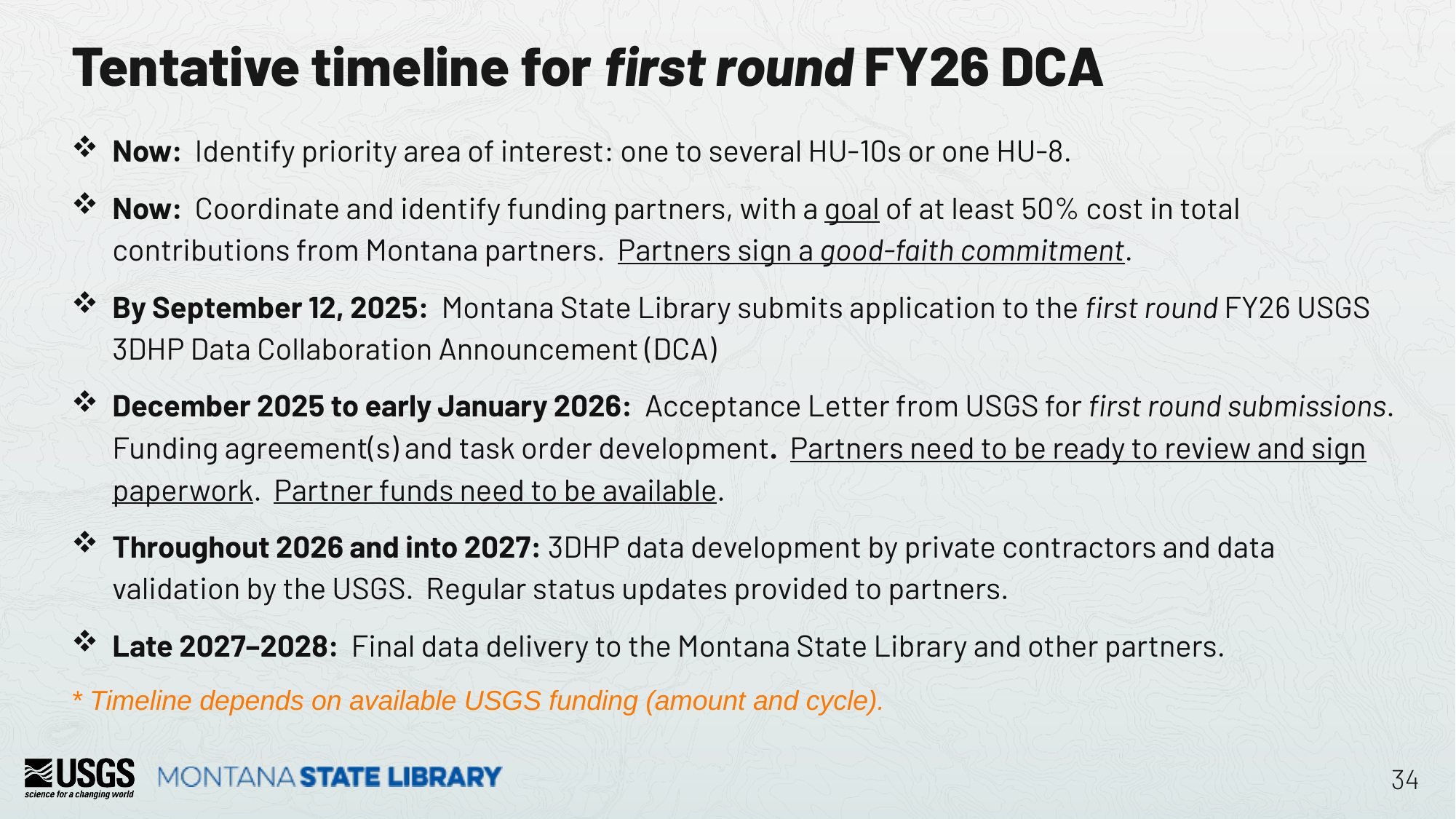

Tentative timeline for first round FY26 DCA

Now:  Identify priority area of interest: one to several HU-10s or one HU-8.
Now:  Coordinate and identify funding partners, with a goal of at least 50% cost in total contributions from Montana partners.  Partners sign a good-faith commitment.
By September 12, 2025:  Montana State Library submits application to the first round FY26 USGS 3DHP Data Collaboration Announcement (DCA)
December 2025 to early January 2026:  Acceptance Letter from USGS for first round submissions.  Funding agreement(s) and task order development.  Partners need to be ready to review and sign paperwork.  Partner funds need to be available.
Throughout 2026 and into 2027: 3DHP data development by private contractors and data validation by the USGS.  Regular status updates provided to partners.
Late 2027–2028:  Final data delivery to the Montana State Library and other partners.
* Timeline depends on available USGS funding (amount and cycle).